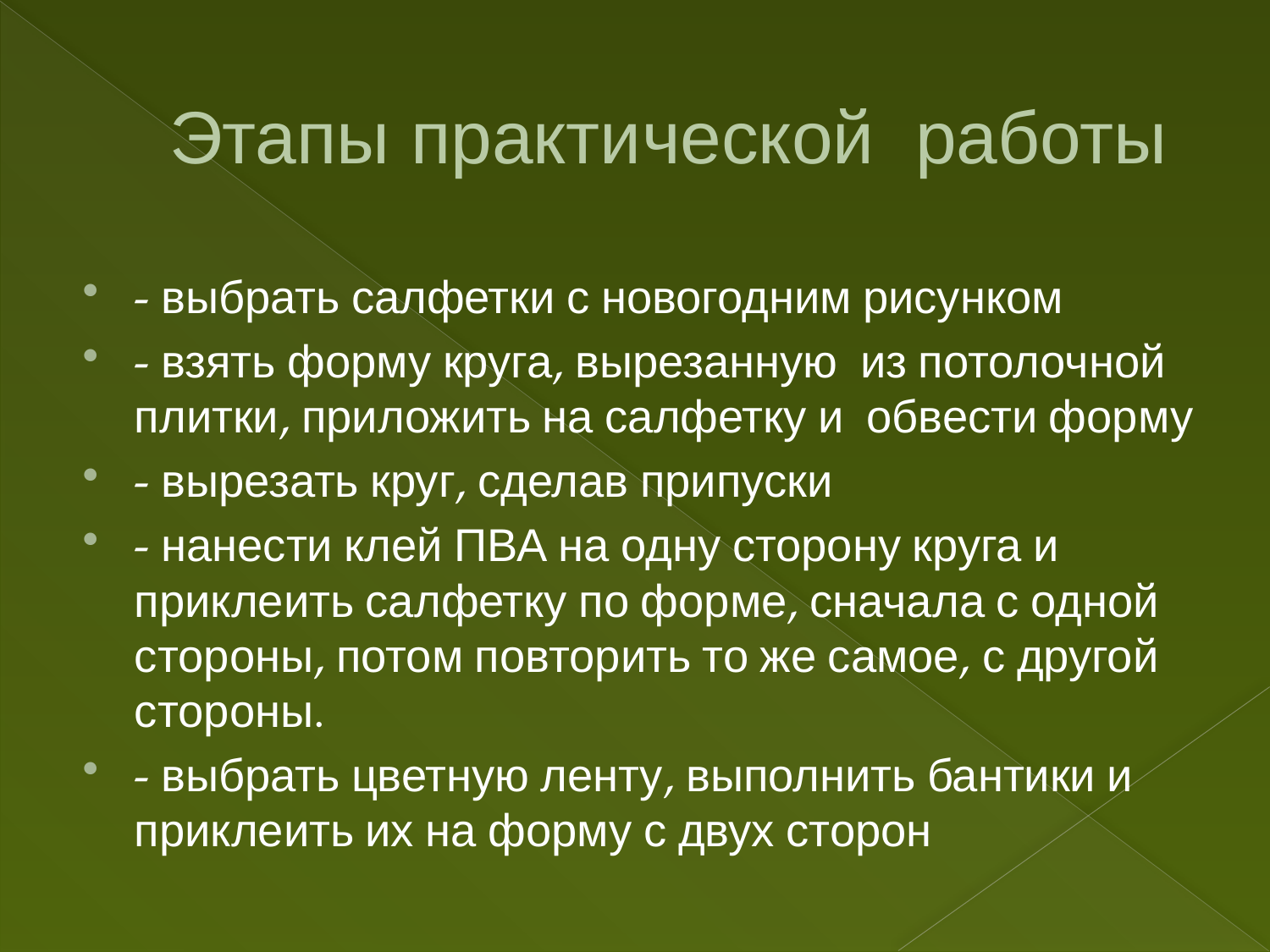

# Этапы практической  работы
- выбрать салфетки с новогодним рисунком
- взять форму круга, вырезанную  из потолочной плитки, приложить на салфетку и  обвести форму
- вырезать круг, сделав припуски
- нанести клей ПВА на одну сторону круга и приклеить салфетку по форме, сначала с одной стороны, потом повторить то же самое, с другой стороны.
- выбрать цветную ленту, выполнить бантики и приклеить их на форму с двух сторон